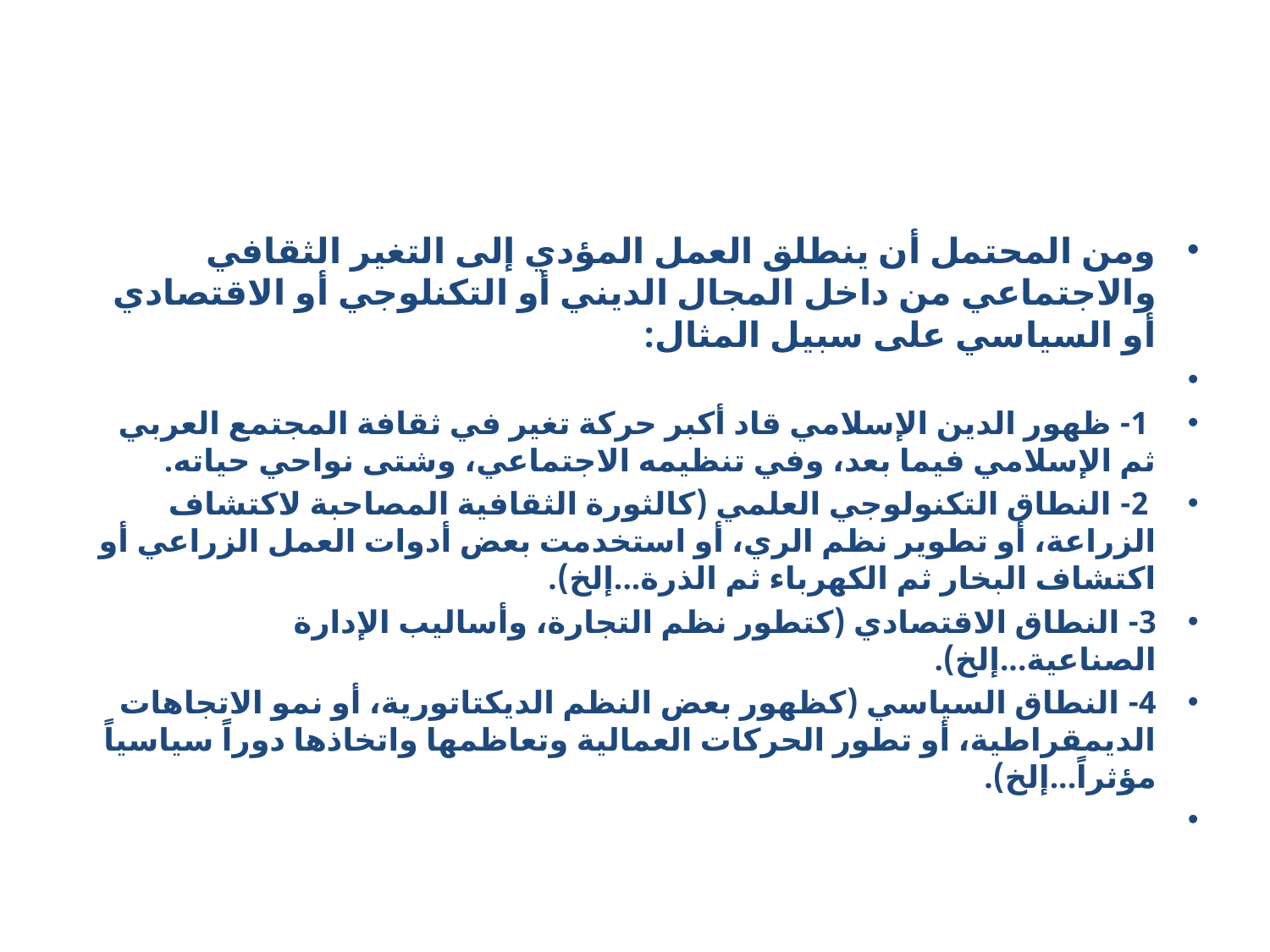

#
ومن المحتمل أن ينطلق العمل المؤدي إلى التغير الثقافي والاجتماعي من داخل المجال الديني أو التكنلوجي أو الاقتصادي أو السياسي على سبيل المثال:

 1- ظهور الدين الإسلامي قاد أكبر حركة تغير في ثقافة المجتمع العربي ثم الإسلامي فيما بعد، وفي تنظيمه الاجتماعي، وشتى نواحي حياته.
 2- النطاق التكنولوجي العلمي (كالثورة الثقافية المصاحبة لاكتشاف الزراعة، أو تطوير نظم الري، أو استخدمت بعض أدوات العمل الزراعي أو اكتشاف البخار ثم الكهرباء ثم الذرة...إلخ).
3- النطاق الاقتصادي (كتطور نظم التجارة، وأساليب الإدارة الصناعية...إلخ).
4- النطاق السياسي (كظهور بعض النظم الديكتاتورية، أو نمو الاتجاهات الديمقراطية، أو تطور الحركات العمالية وتعاظمها واتخاذها دوراً سياسياً مؤثراً...إلخ).